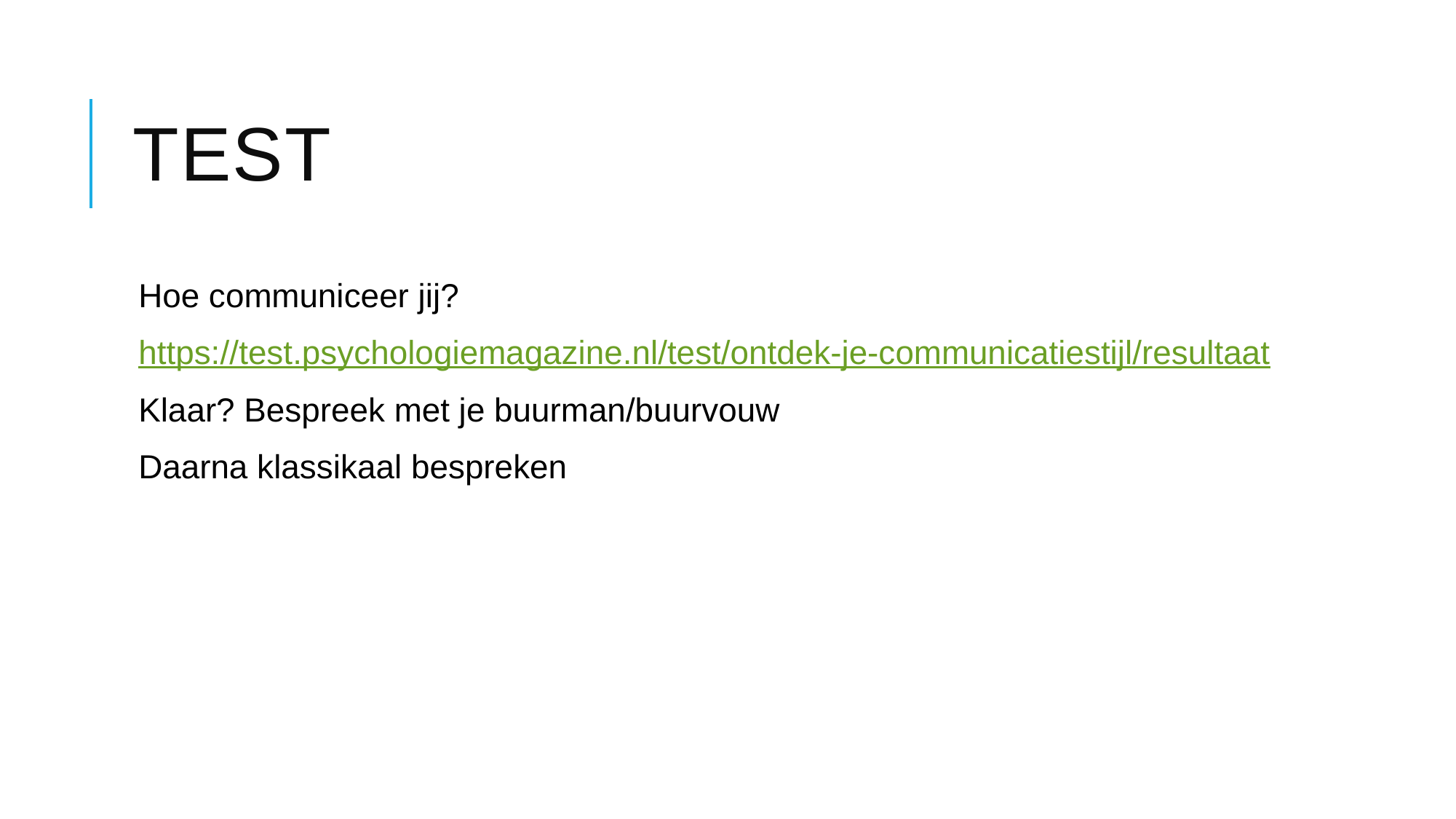

# Test
Hoe communiceer jij?
https://test.psychologiemagazine.nl/test/ontdek-je-communicatiestijl/resultaat
Klaar? Bespreek met je buurman/buurvouw
Daarna klassikaal bespreken